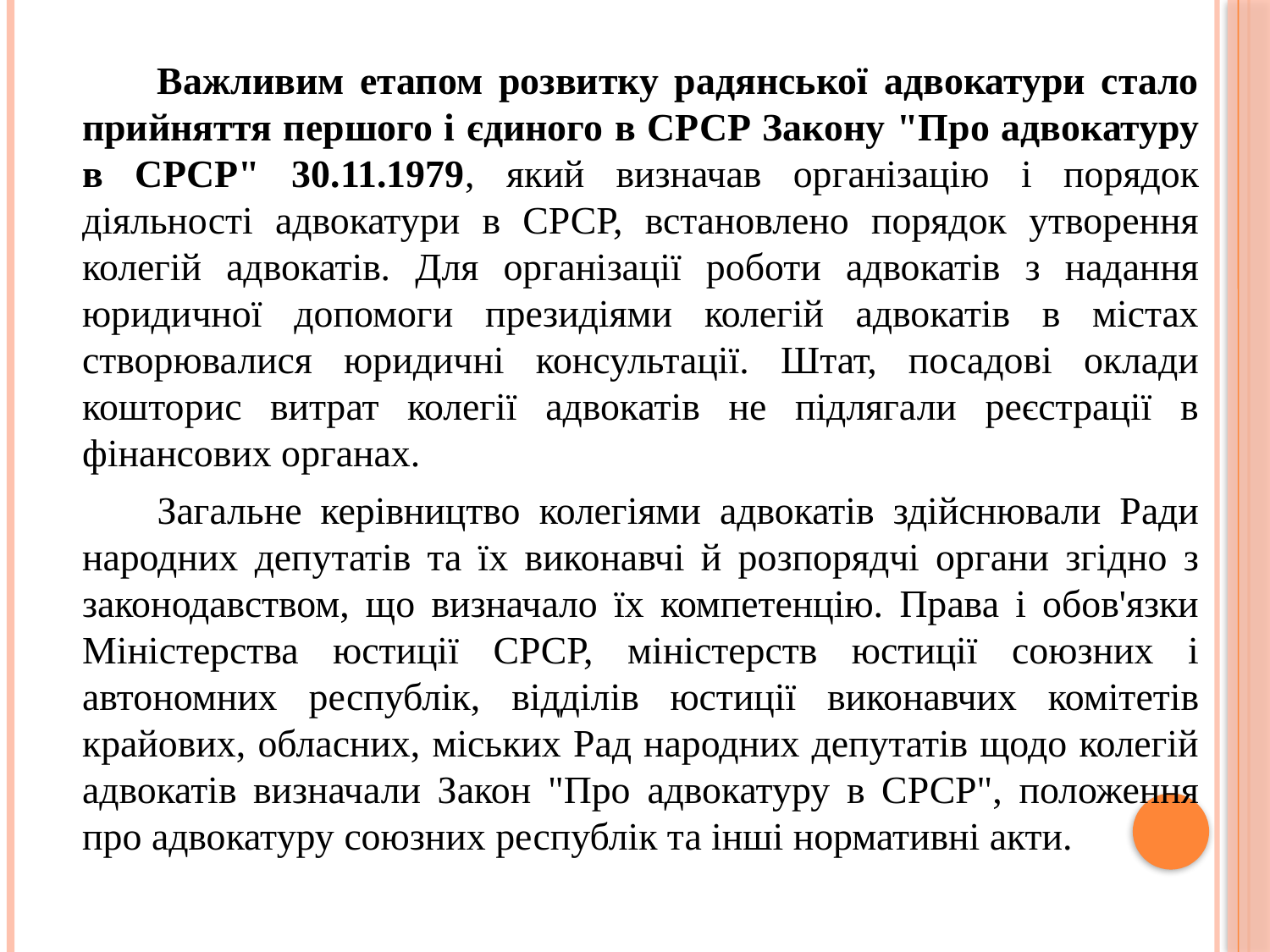

Важливим етапом розвитку радянської адвокатури стало прийняття першого і єдиного в СРСР Закону "Про адвокатуру в СРСР" 30.11.1979, який визначав організацію і порядок діяльності адвокатури в СРСР, встановлено порядок утворення колегій адвокатів. Для організації роботи адвокатів з надання юридичної допомоги президіями колегій адвокатів в містах створювалися юридичні консультації. Штат, посадові оклади кошторис витрат колегії адвокатів не підлягали реєстрації в фінансових органах.
Загальне керівництво колегіями адвокатів здійснювали Ради народних депутатів та їх виконавчі й розпорядчі органи згідно з законодавством, що визначало їх компетенцію. Права і обов'язки Міністерства юстиції СРСР, міністерств юстиції союзних і автономних республік, відділів юстиції виконавчих комітетів крайових, обласних, міських Рад народних депутатів щодо колегій адвокатів визначали Закон "Про адвокатуру в СРСР", положення про адвокатуру союзних республік та інші нормативні акти.